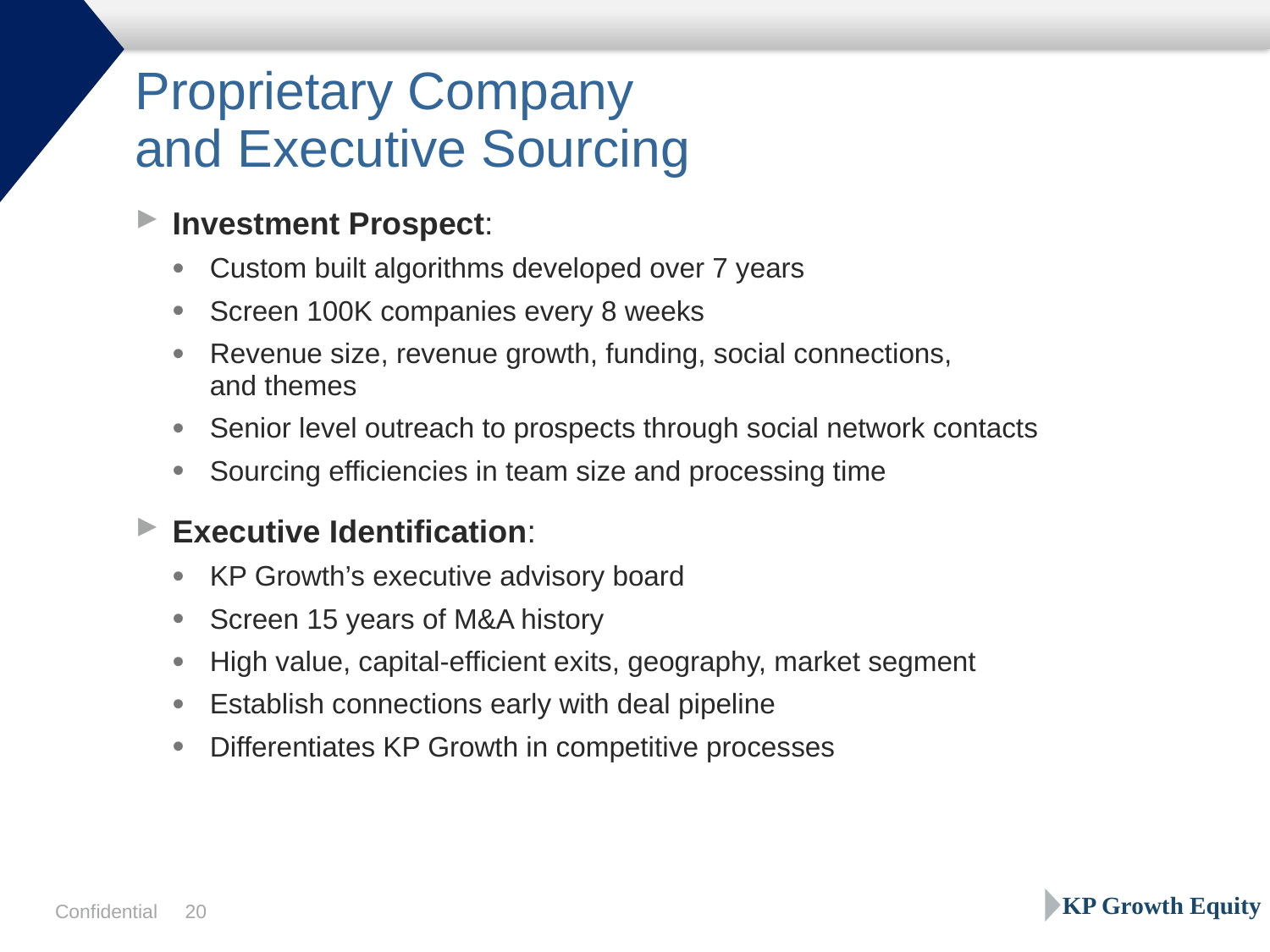

# Proprietary Company and Executive Sourcing
Investment Prospect:
Custom built algorithms developed over 7 years
Screen 100K companies every 8 weeks
Revenue size, revenue growth, funding, social connections,
and themes
Senior level outreach to prospects through social network contacts
Sourcing efficiencies in team size and processing time
Executive Identification:
KP Growth’s executive advisory board
Screen 15 years of M&A history
High value, capital-efficient exits, geography, market segment
Establish connections early with deal pipeline
Differentiates KP Growth in competitive processes

KP Growth Equity
Confidential
20